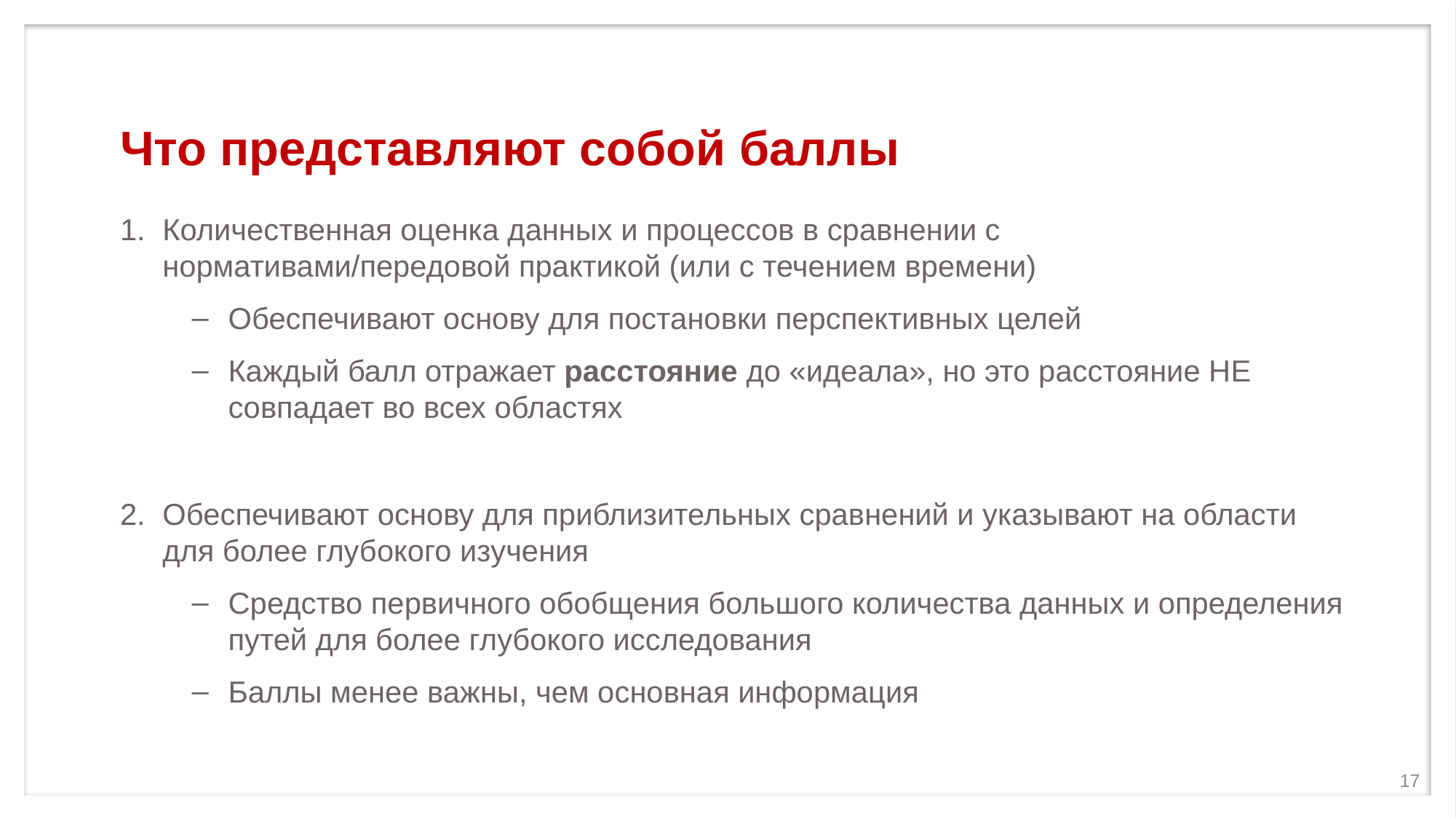

# Что представляют собой баллы
Количественная оценка данных и процессов в сравнении с нормативами/передовой практикой (или с течением времени)
Обеспечивают основу для постановки перспективных целей
Каждый балл отражает расстояние до «идеала», но это расстояние НЕ совпадает во всех областях

Обеспечивают основу для приблизительных сравнений и указывают на области для более глубокого изучения
Средство первичного обобщения большого количества данных и определения путей для более глубокого исследования
Баллы менее важны, чем основная информация
17